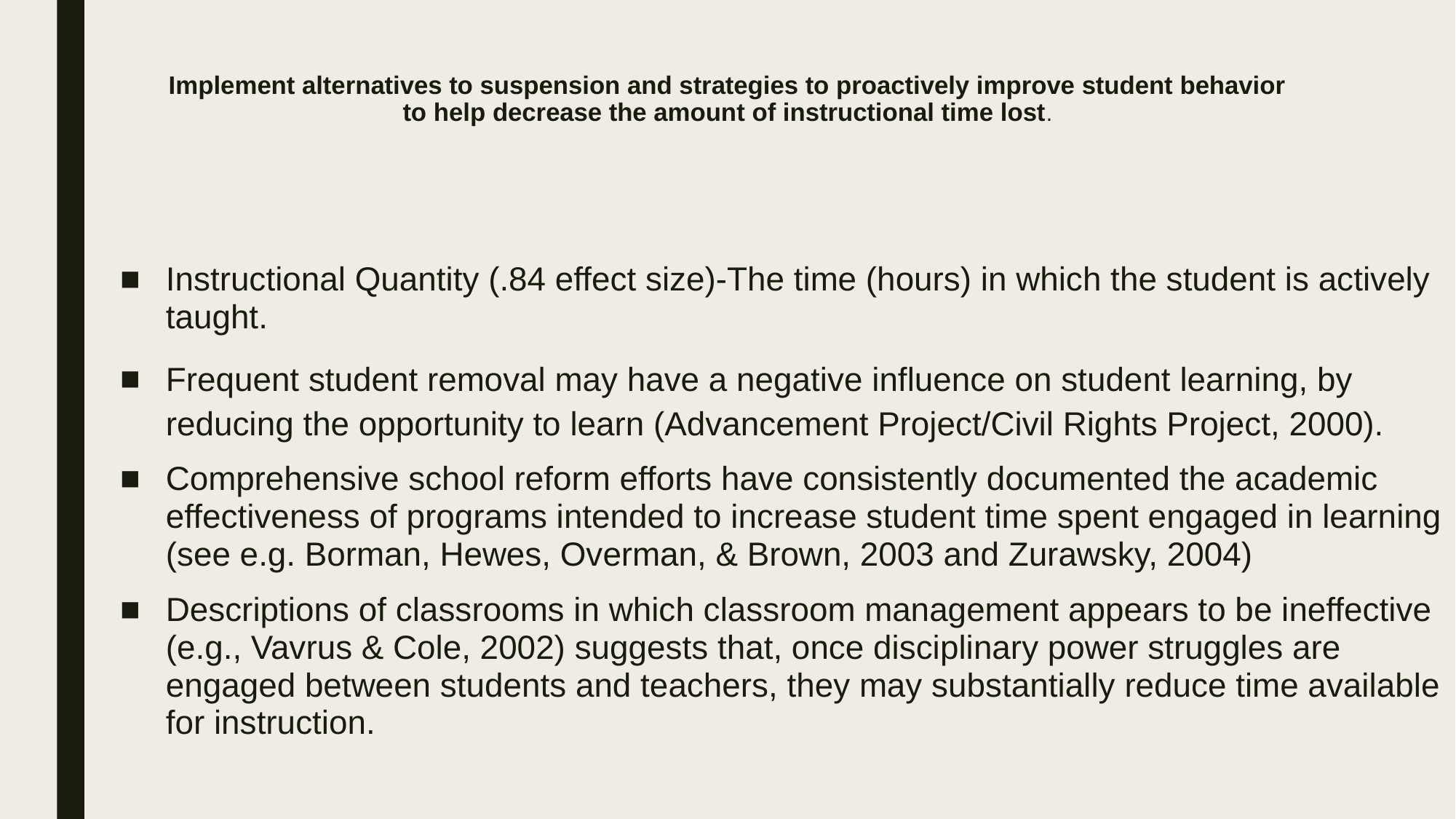

# Implement alternatives to suspension and strategies to proactively improve student behavior to help decrease the amount of instructional time lost.

Instructional Quantity (.84 effect size)-The time (hours) in which the student is actively taught.
Frequent student removal may have a negative influence on student learning, by reducing the opportunity to learn (Advancement Project/Civil Rights Project, 2000).
Comprehensive school reform efforts have consistently documented the academic effectiveness of programs intended to increase student time spent engaged in learning (see e.g. Borman, Hewes, Overman, & Brown, 2003 and Zurawsky, 2004)
Descriptions of classrooms in which classroom management appears to be ineffective (e.g., Vavrus & Cole, 2002) suggests that, once disciplinary power struggles are engaged between students and teachers, they may substantially reduce time available for instruction.